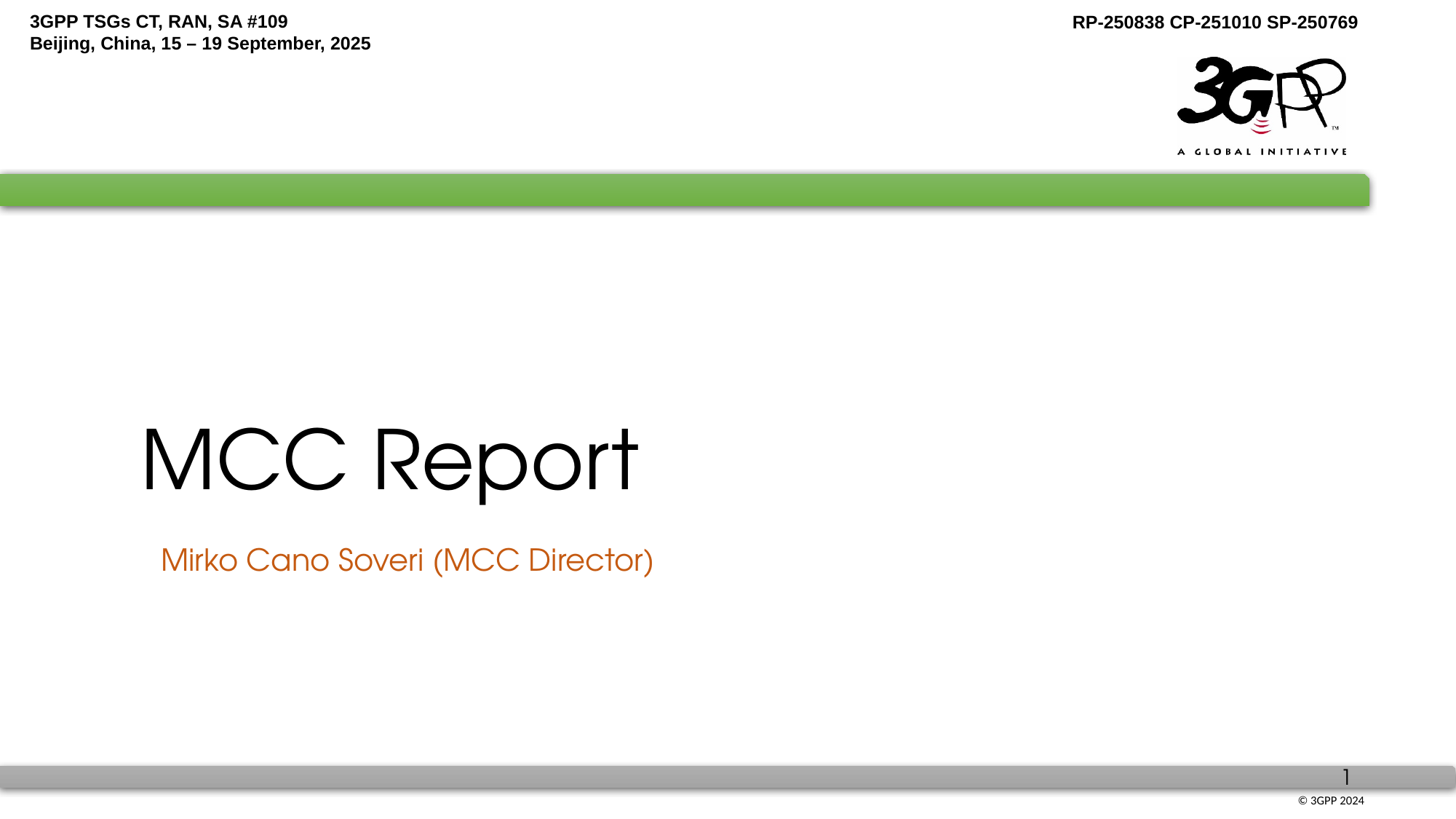

# MCC Report
Mirko Cano Soveri (MCC Director)